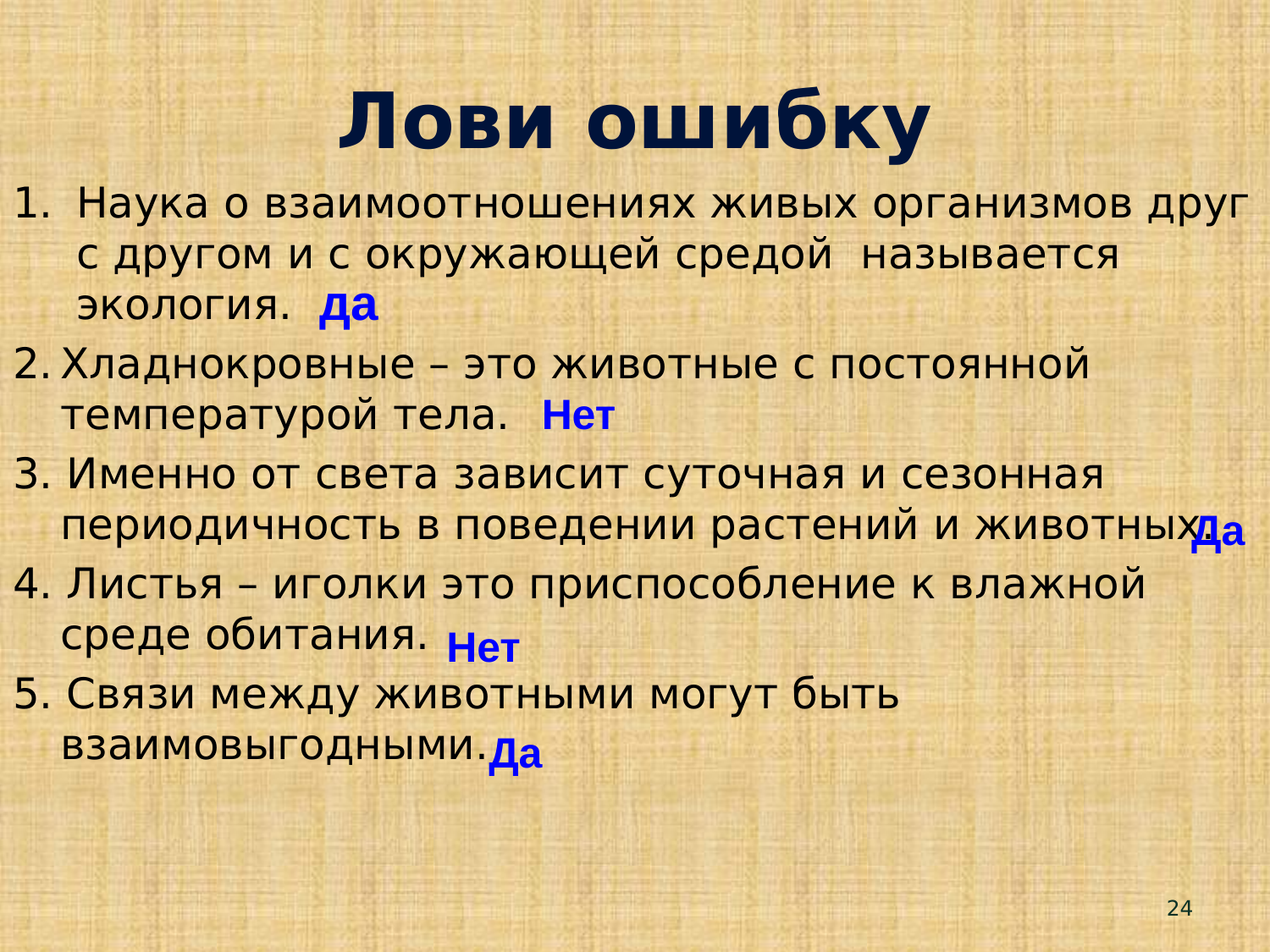

# Лови ошибку
Наука о взаимоотношениях живых организмов друг с другом и с окружающей средой  называется экология.
Хладнокровные – это животные с постоянной температурой тела.
3. Именно от света зависит суточная и сезонная периодичность в поведении растений и животных.
4. Листья – иголки это приспособление к влажной среде обитания.
5. Связи между животными могут быть взаимовыгодными.

да
Нет
Да
Нет
Да
24